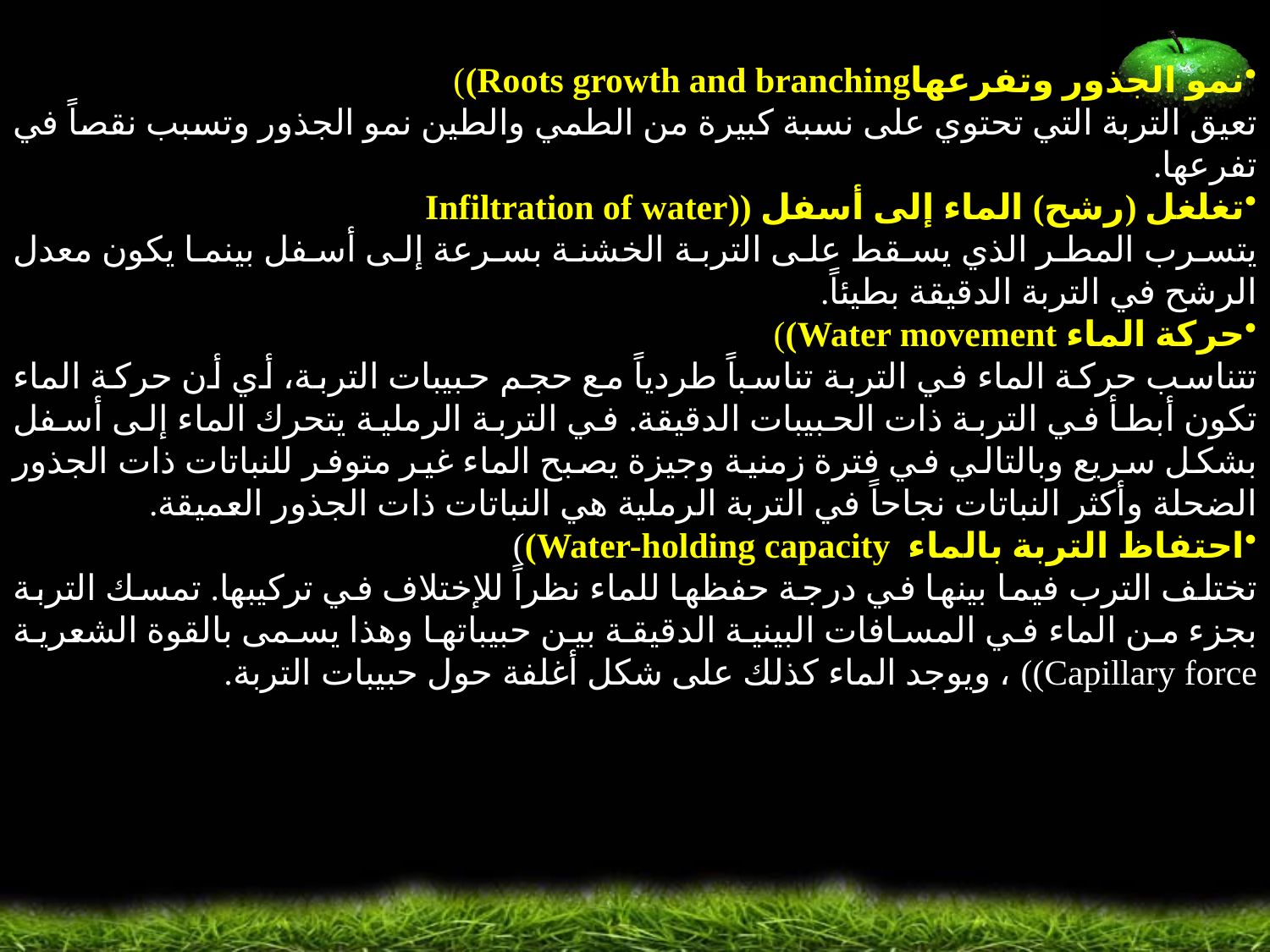

نمو الجذور وتفرعهاRoots growth and branching))
تعيق التربة التي تحتوي على نسبة كبيرة من الطمي والطين نمو الجذور وتسبب نقصاً في تفرعها.
تغلغل (رشح) الماء إلى أسفل ((Infiltration of water
يتسرب المطر الذي يسقط على التربة الخشنة بسرعة إلى أسفل بينما يكون معدل الرشح في التربة الدقيقة بطيئاً.
حركة الماء Water movement))
تتناسب حركة الماء في التربة تناسباً طردياً مع حجم حبيبات التربة، أي أن حركة الماء تكون أبطأ في التربة ذات الحبيبات الدقيقة. في التربة الرملية يتحرك الماء إلى أسفل بشكل سريع وبالتالي في فترة زمنية وجيزة يصبح الماء غير متوفر للنباتات ذات الجذور الضحلة وأكثر النباتات نجاحاً في التربة الرملية هي النباتات ذات الجذور العميقة.
احتفاظ التربة بالماء  Water-holding capacity))
تختلف الترب فيما بينها في درجة حفظها للماء نظراً للإختلاف في تركيبها. تمسك التربة بجزء من الماء في المسافات البينية الدقيقة بين حبيباتها وهذا يسمى بالقوة الشعرية Capillary force)) ، ويوجد الماء كذلك على شكل أغلفة حول حبيبات التربة.